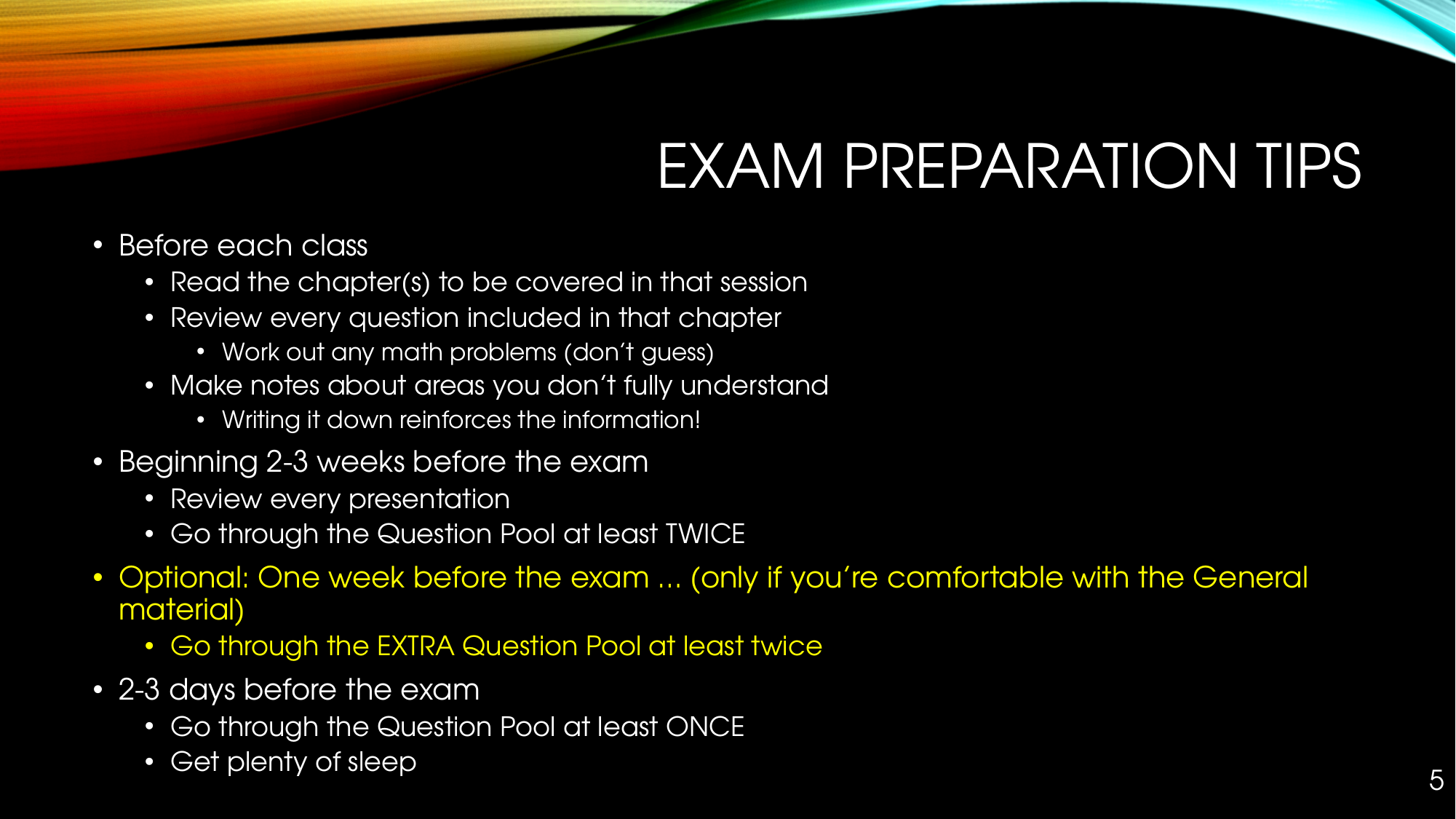

# EXAM PREPARATION TIPS
Before each class
Read the chapter(s) to be covered in that session
Review every question included in that chapter
Work out any math problems (don’t guess)
Make notes about areas you don’t fully understand
Writing it down reinforces the information!
Beginning 2-3 weeks before the exam
Review every presentation
Go through the Question Pool at least TWICE
Optional: One week before the exam … (only if you’re comfortable with the General material)
Go through the EXTRA Question Pool at least twice
2-3 days before the exam
Go through the Question Pool at least ONCE
Get plenty of sleep

5